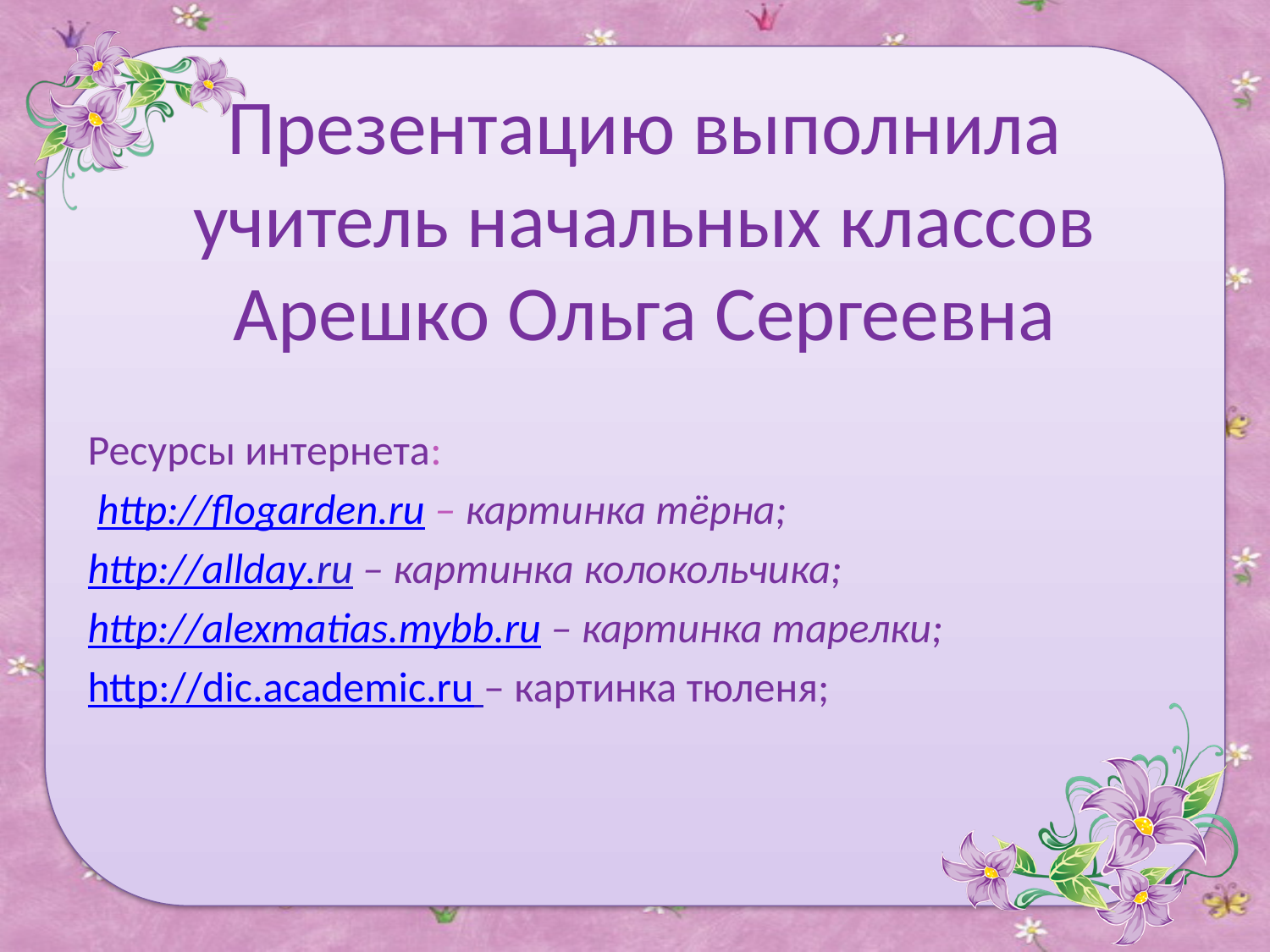

# Презентацию выполнила учитель начальных классов Арешко Ольга Сергеевна
Ресурсы интернета:
 http://flogarden.ru – картинка тёрна;
http://allday.ru – картинка колокольчика;
http://alexmatias.mybb.ru – картинка тарелки;
http://dic.academic.ru – картинка тюленя;